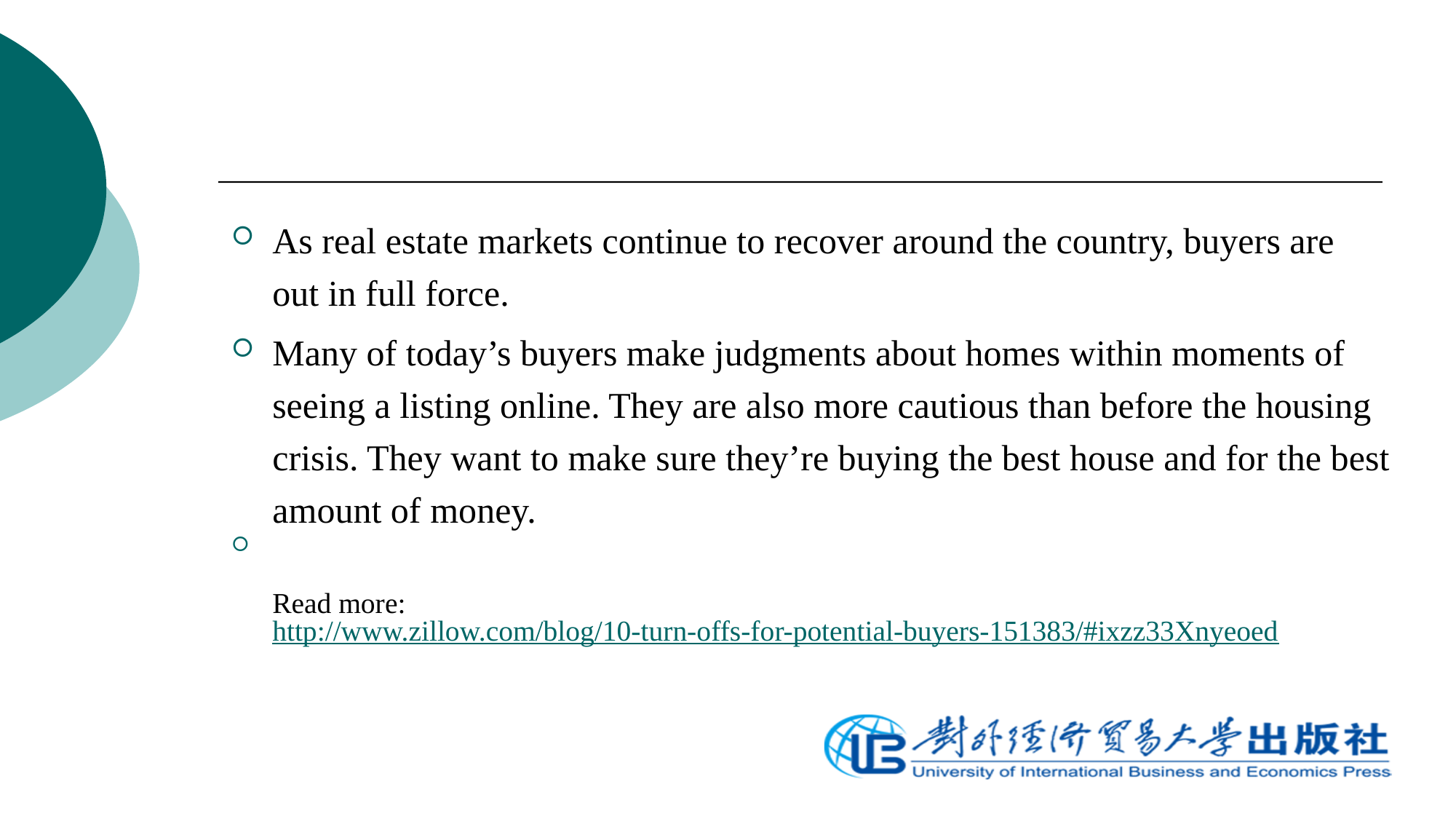

As real estate markets continue to recover around the country, buyers are out in full force.
Many of today’s buyers make judgments about homes within moments of seeing a listing online. They are also more cautious than before the housing crisis. They want to make sure they’re buying the best house and for the best amount of money.
Read more: http://www.zillow.com/blog/10-turn-offs-for-potential-buyers-151383/#ixzz33Xnyeoed